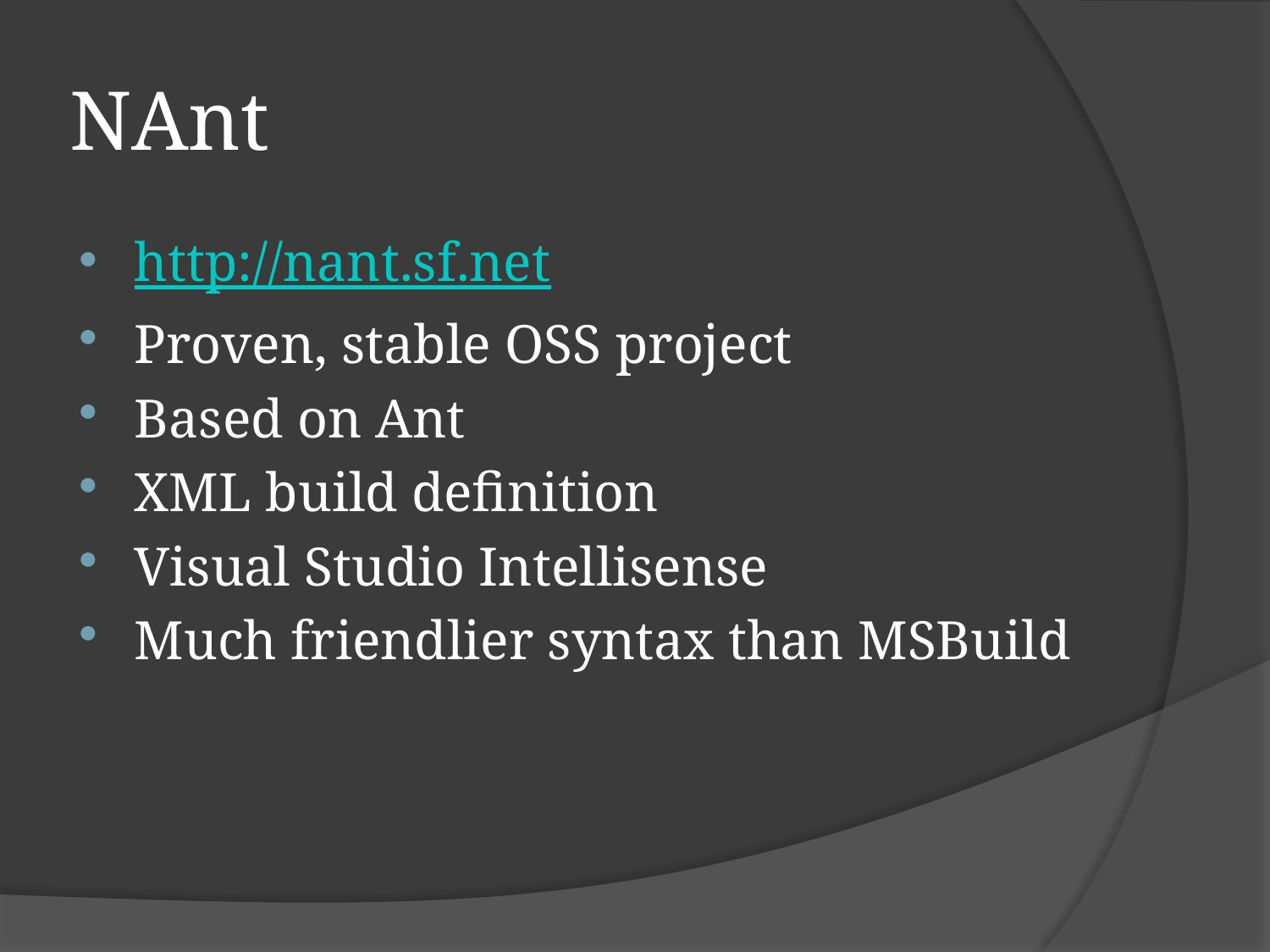

# NAnt
http://nant.sf.net
Proven, stable OSS project
Based on Ant
XML build definition
Visual Studio Intellisense
Much friendlier syntax than MSBuild